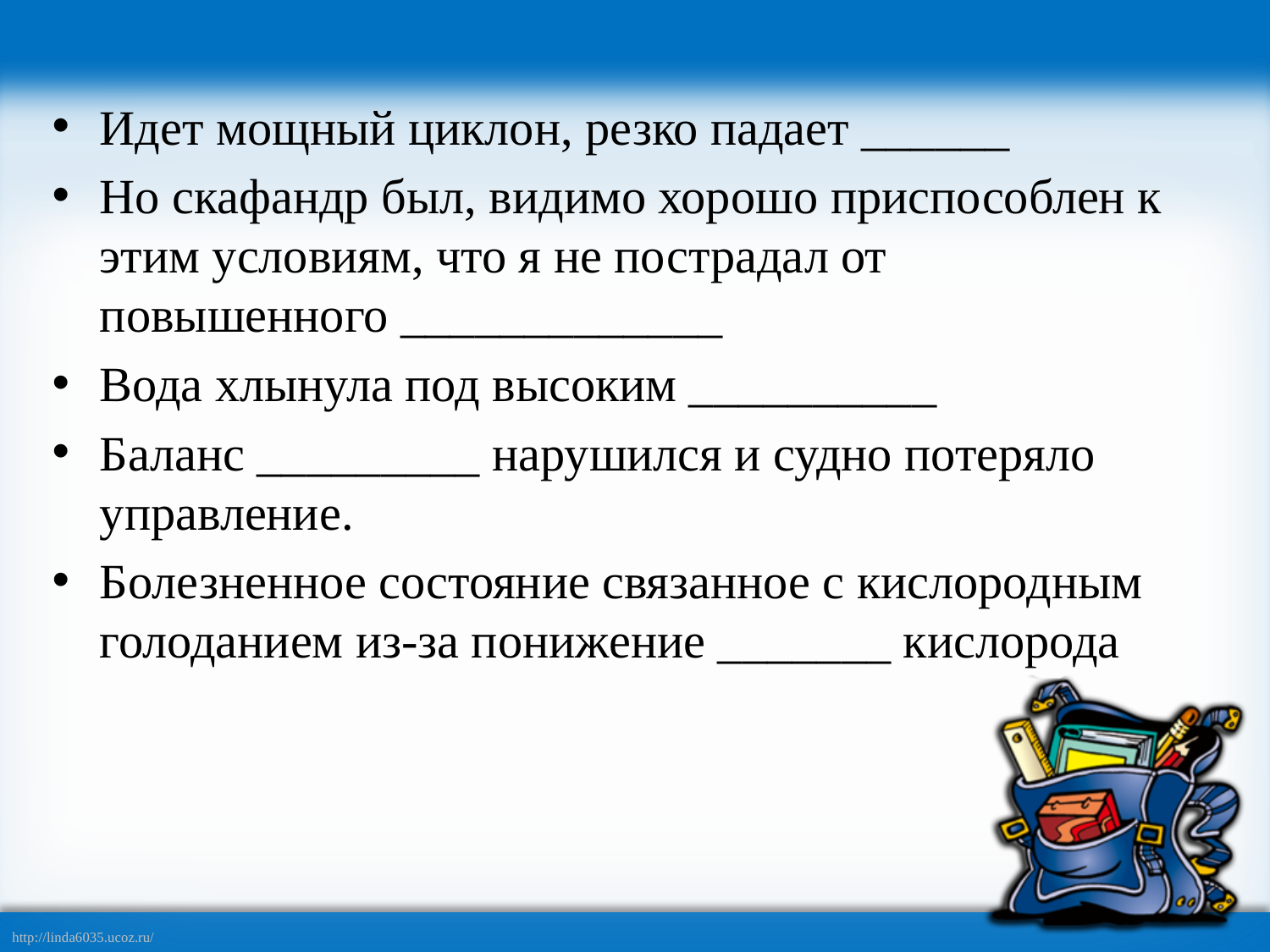

Идет мощный циклон, резко падает ______
Но скафандр был, видимо хорошо приспособлен к этим условиям, что я не пострадал от повышенного _____________
Вода хлынула под высоким __________
Баланс _________ нарушился и судно потеряло управление.
Болезненное состояние связанное с кислородным голоданием из-за понижение _______ кислорода